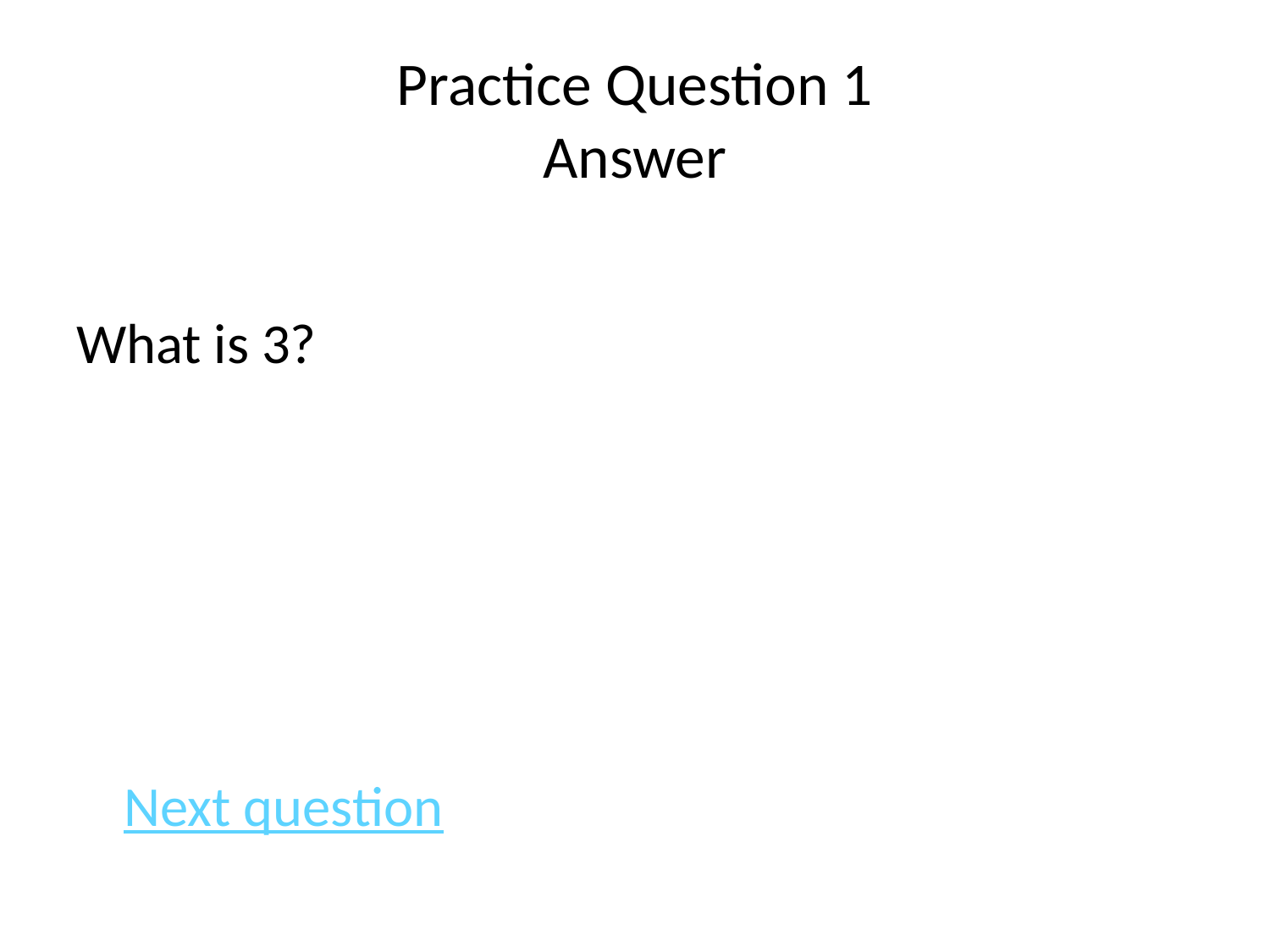

# Practice Question 1 Answer

What is 3?

							Next question